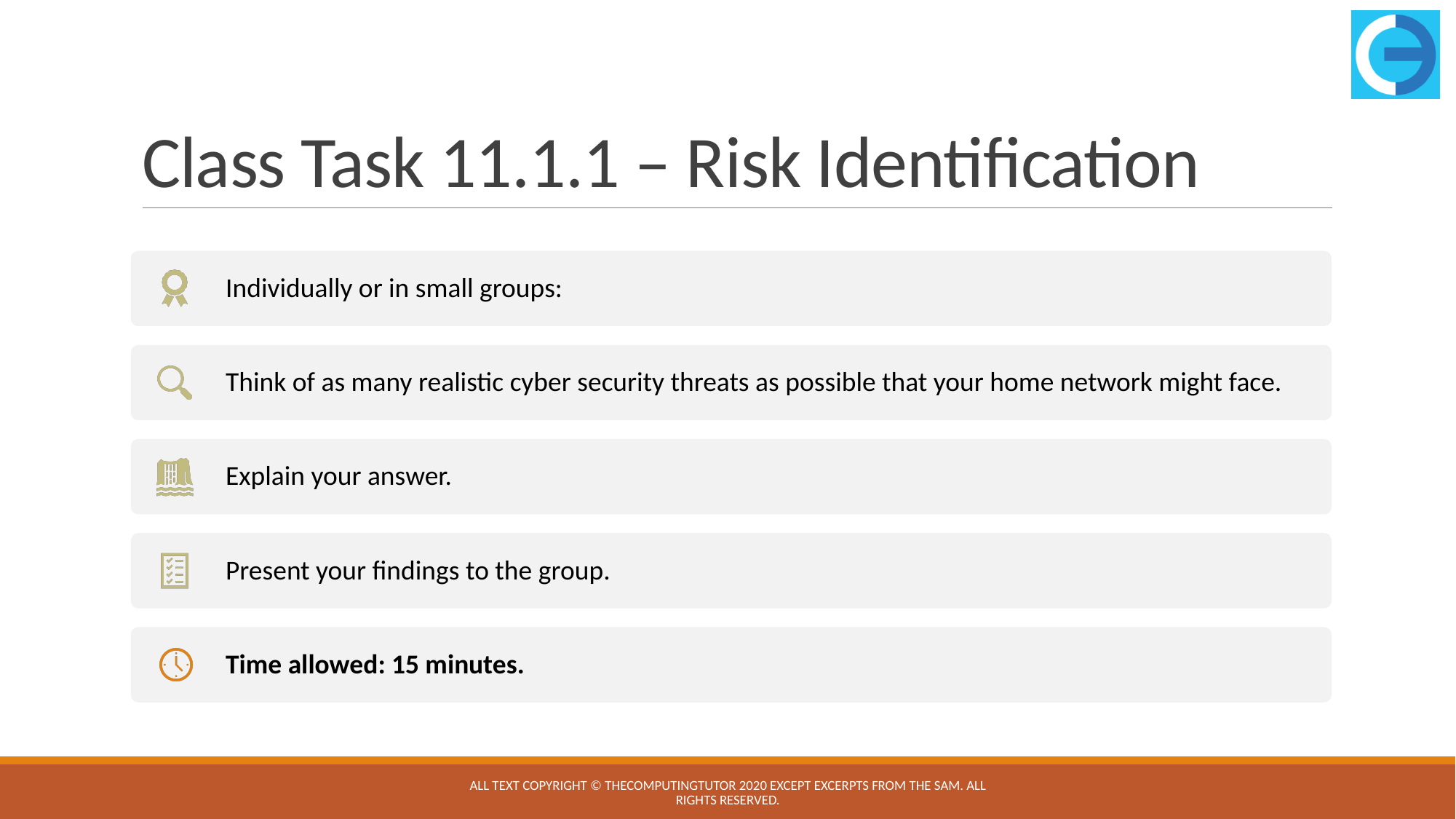

# Class Task 11.1.1 – Risk Identification
Individually or in small groups:
Think of as many realistic cyber security threats as possible that your home network might face.
Explain your answer.
Present your findings to the group.
Time allowed: 15 minutes.
All text copyright © TheComputingTutor 2020 except excerpts from the SAM. All rights Reserved.